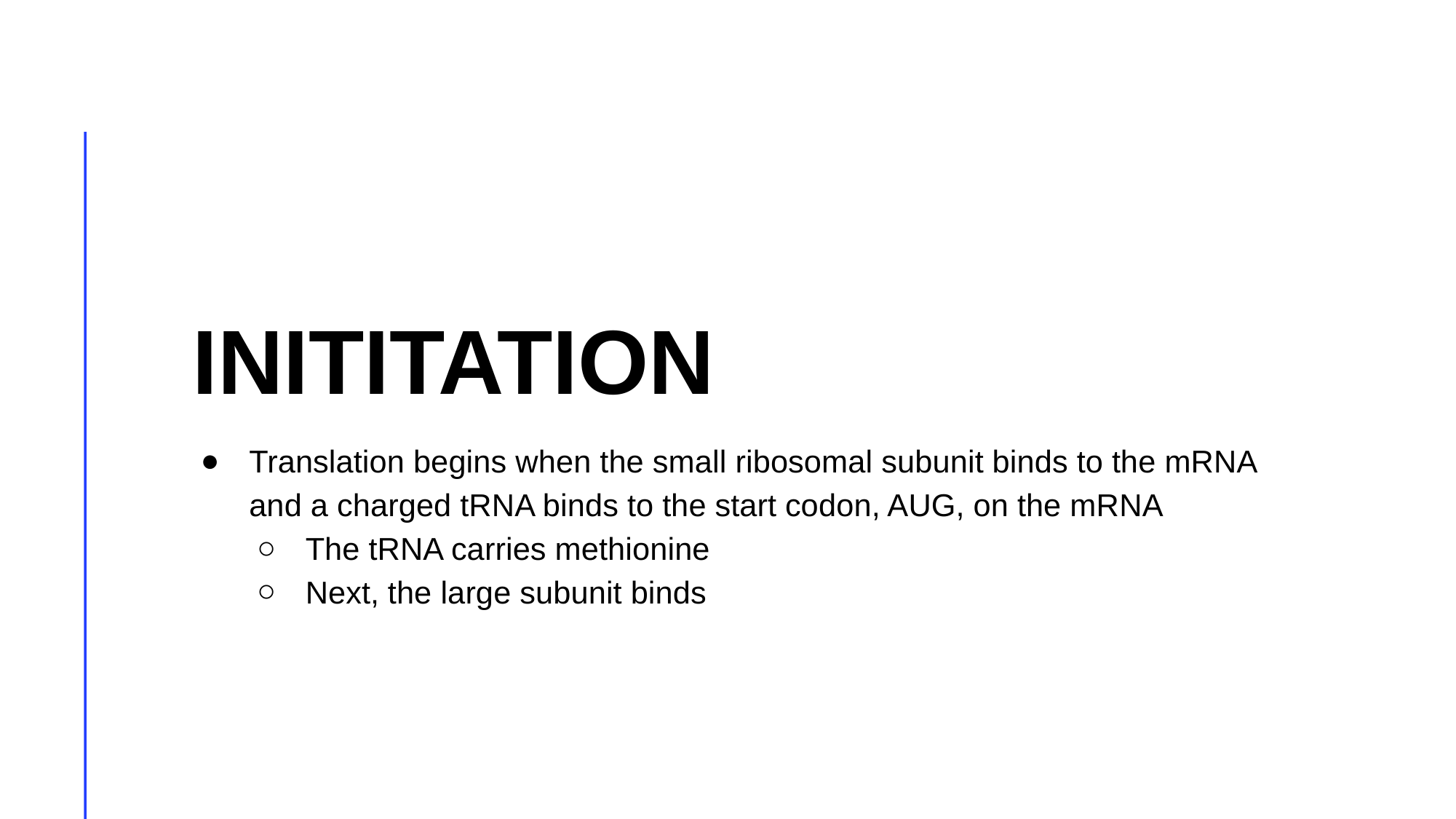

# Inititation
Translation begins when the small ribosomal subunit binds to the mRNA and a charged tRNA binds to the start codon, AUG, on the mRNA
The tRNA carries methionine
Next, the large subunit binds